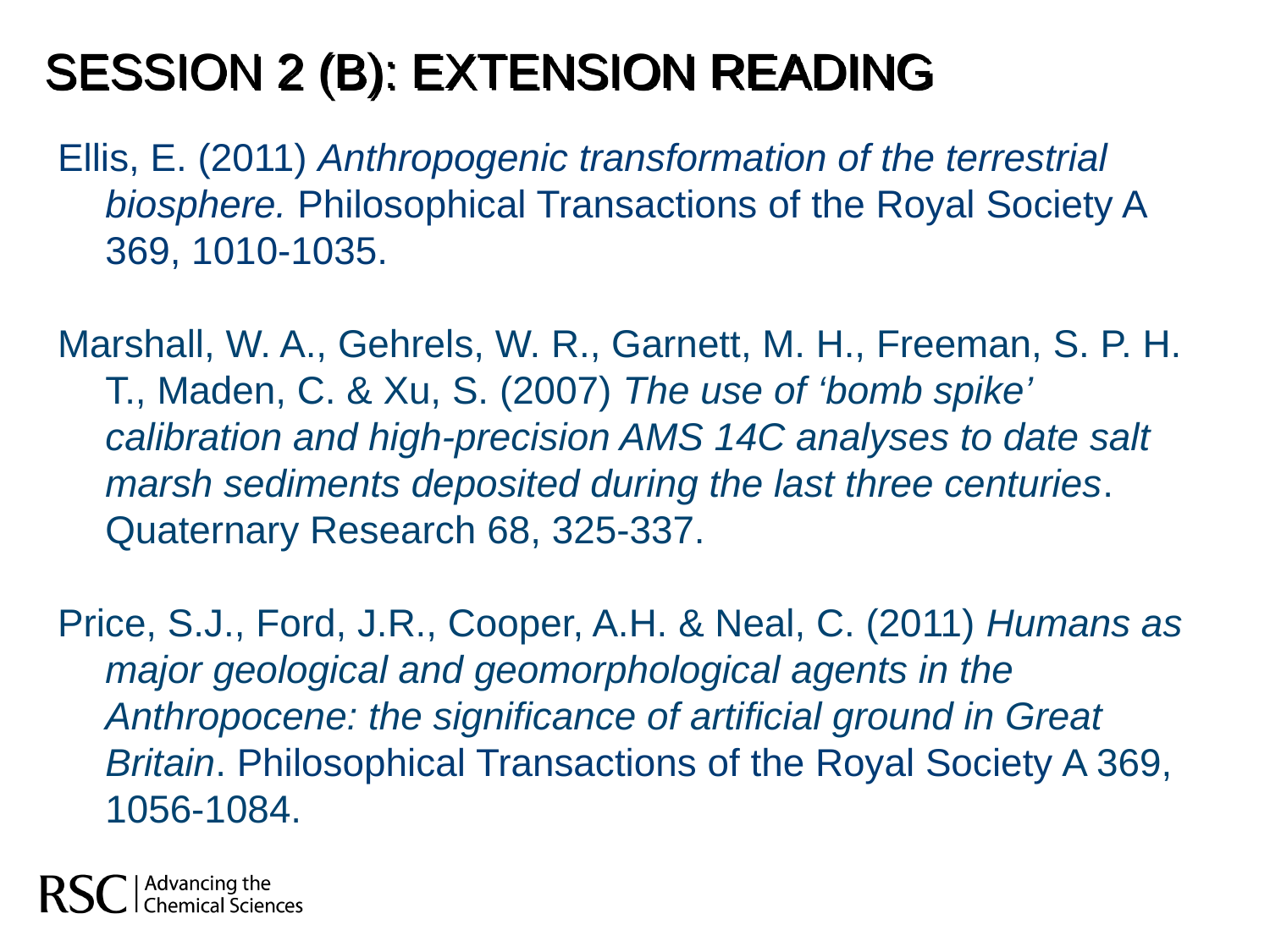

Session 2 (b): EXTENSION READING
Ellis, E. (2011) Anthropogenic transformation of the terrestrial biosphere. Philosophical Transactions of the Royal Society A 369, 1010-1035.

Marshall, W. A., Gehrels, W. R., Garnett, M. H., Freeman, S. P. H. T., Maden, C. & Xu, S. (2007) The use of ‘bomb spike’ calibration and high-precision AMS 14C analyses to date salt marsh sediments deposited during the last three centuries. Quaternary Research 68, 325-337.

Price, S.J., Ford, J.R., Cooper, A.H. & Neal, C. (2011) Humans as major geological and geomorphological agents in the Anthropocene: the significance of artificial ground in Great Britain. Philosophical Transactions of the Royal Society A 369, 1056-1084.